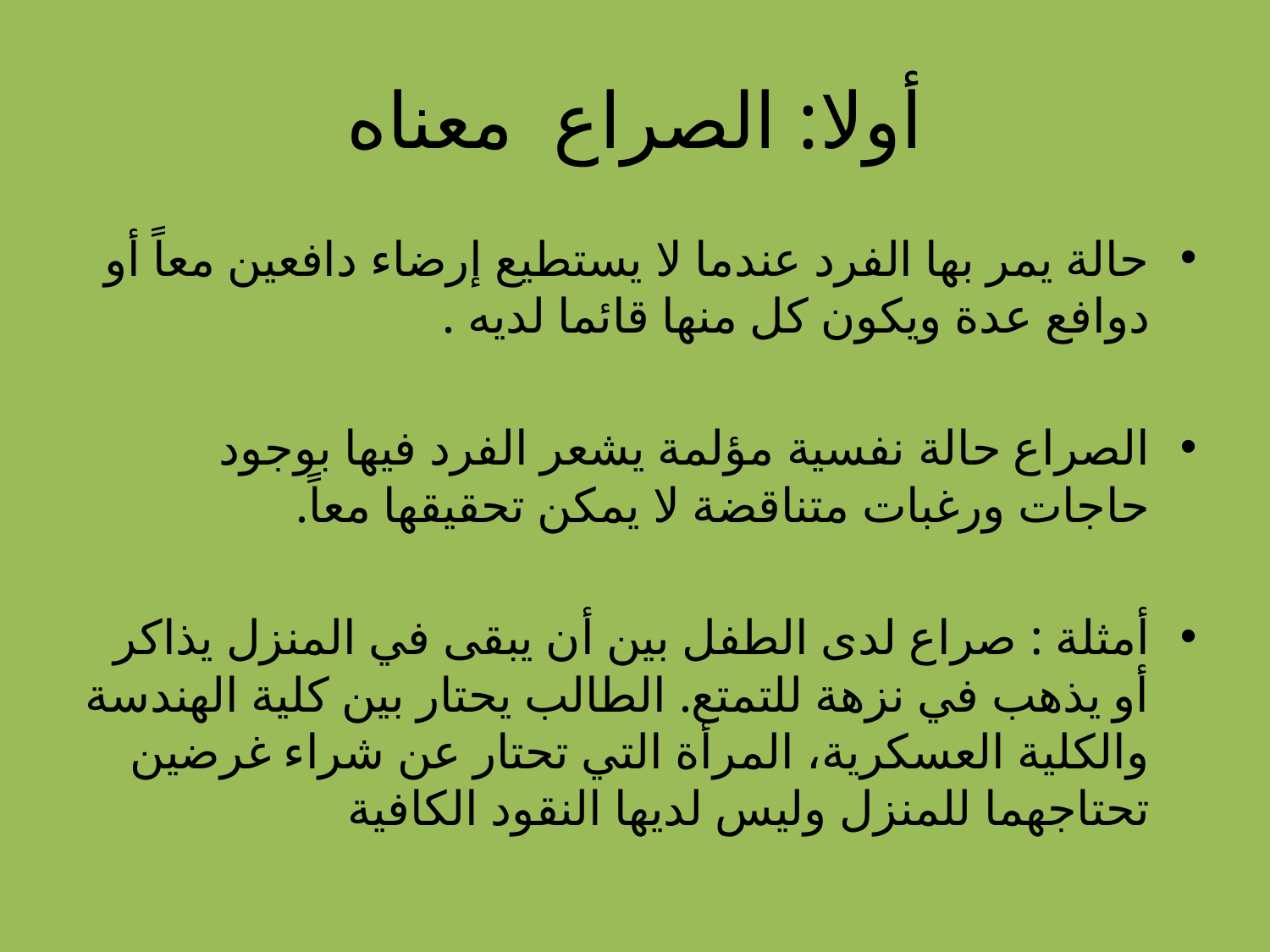

# أولا: الصراع  معناه
حالة يمر بها الفرد عندما لا يستطيع إرضاء دافعين معاً أو دوافع عدة ويكون كل منها قائما لديه .

الصراع حالة نفسية مؤلمة يشعر الفرد فيها بوجود حاجات ورغبات متناقضة لا يمكن تحقيقها معاً.

أمثلة : صراع لدى الطفل بين أن يبقى في المنزل يذاكر أو يذهب في نزهة للتمتع. الطالب يحتار بين كلية الهندسة والكلية العسكرية، المرأة التي تحتار عن شراء غرضين تحتاجهما للمنزل وليس لديها النقود الكافية